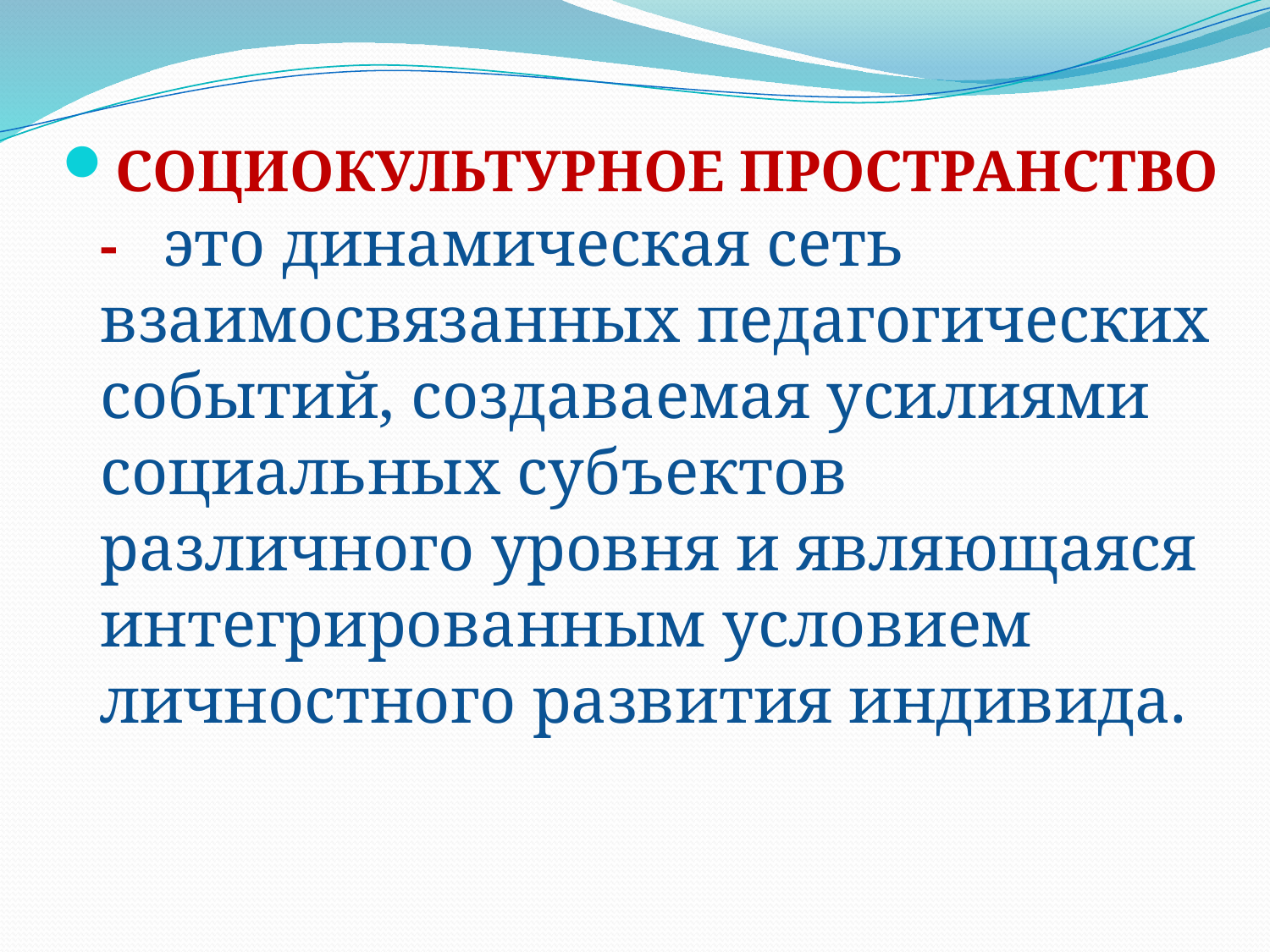

СОЦИОКУЛЬТУРНОЕ ПРОСТРАНСТВО -   это динамическая сеть взаимосвязанных педагогических событий, создаваемая усилиями социальных субъектов различного уровня и являющаяся интегрированным условием личностного развития индивида.